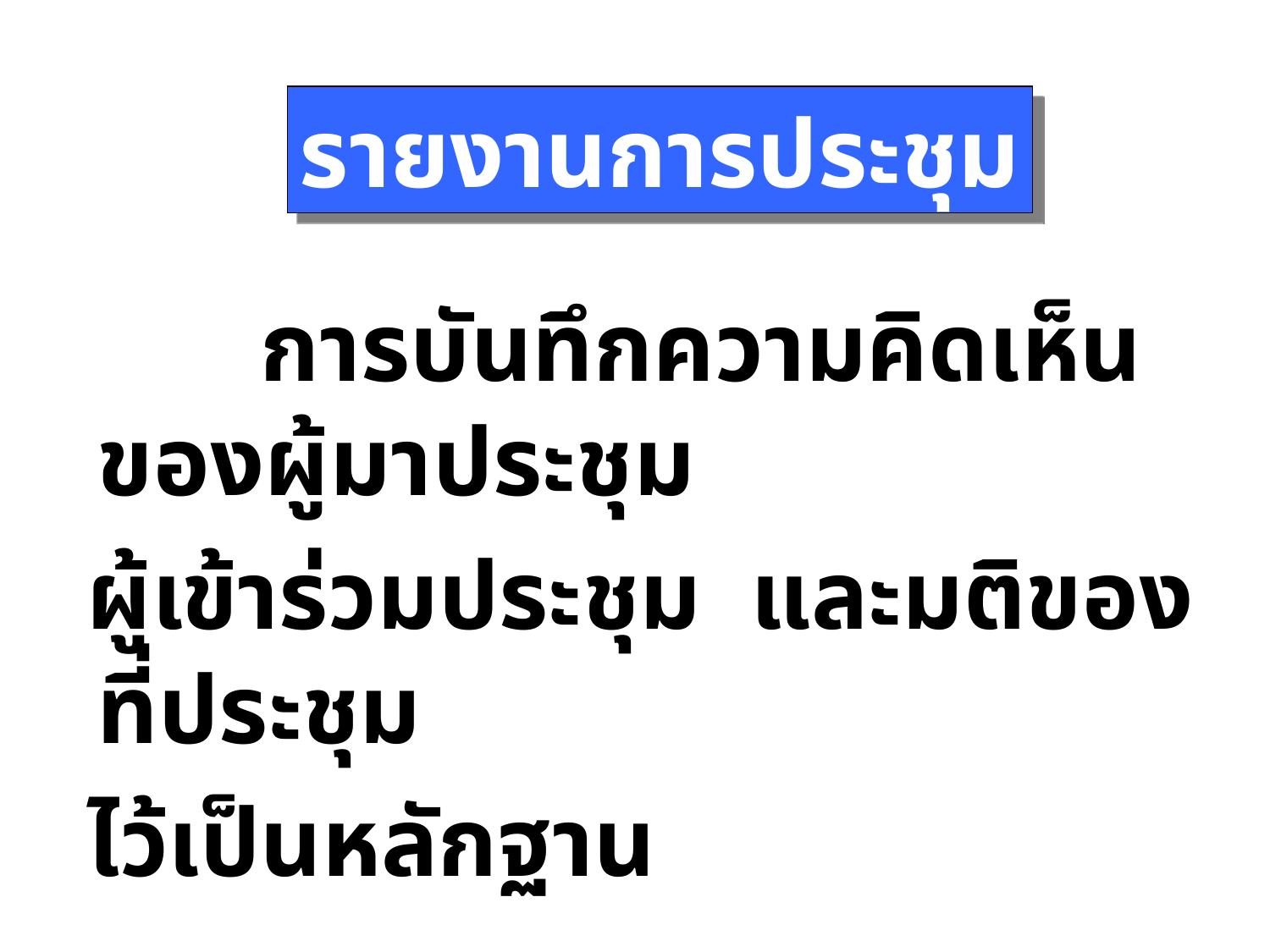

รายงานการประชุม

          การบันทึกความคิดเห็นของผู้มาประชุม
   ผู้เข้าร่วมประชุม  และมติของที่ประชุม
   ไว้เป็นหลักฐาน